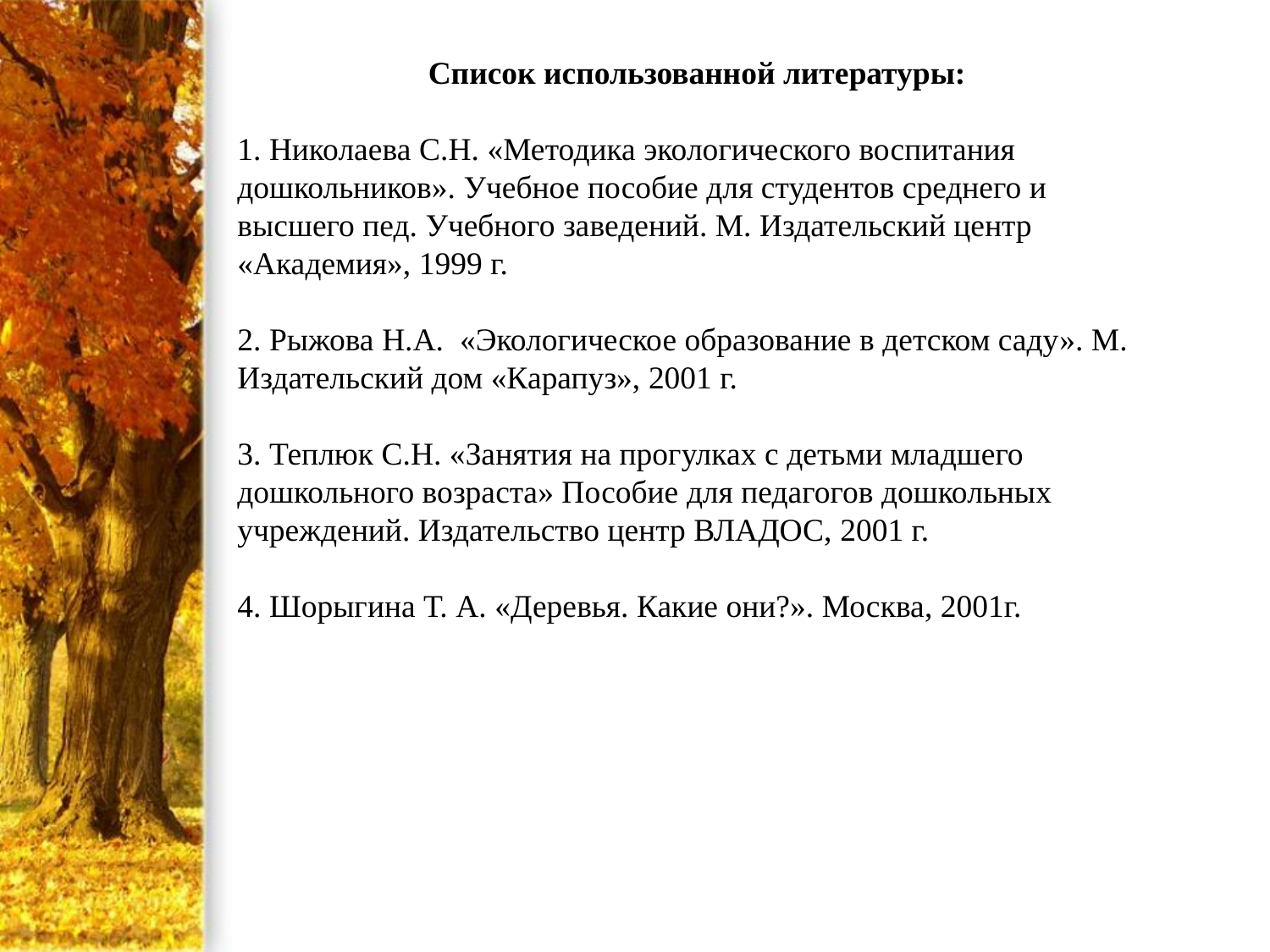

Список использованной литературы:

1. Николаева С.Н. «Методика экологического воспитания дошкольников». Учебное пособие для студентов среднего и высшего пед. Учебного заведений. М. Издательский центр «Академия», 1999 г.

2. Рыжова Н.А.  «Экологическое образование в детском саду». М. Издательский дом «Карапуз», 2001 г.

3. Теплюк С.Н. «Занятия на прогулках с детьми младшего дошкольного возраста» Пособие для педагогов дошкольных учреждений. Издательство центр ВЛАДОС, 2001 г.

4. Шорыгина Т. А. «Деревья. Какие они?». Москва, 2001г.